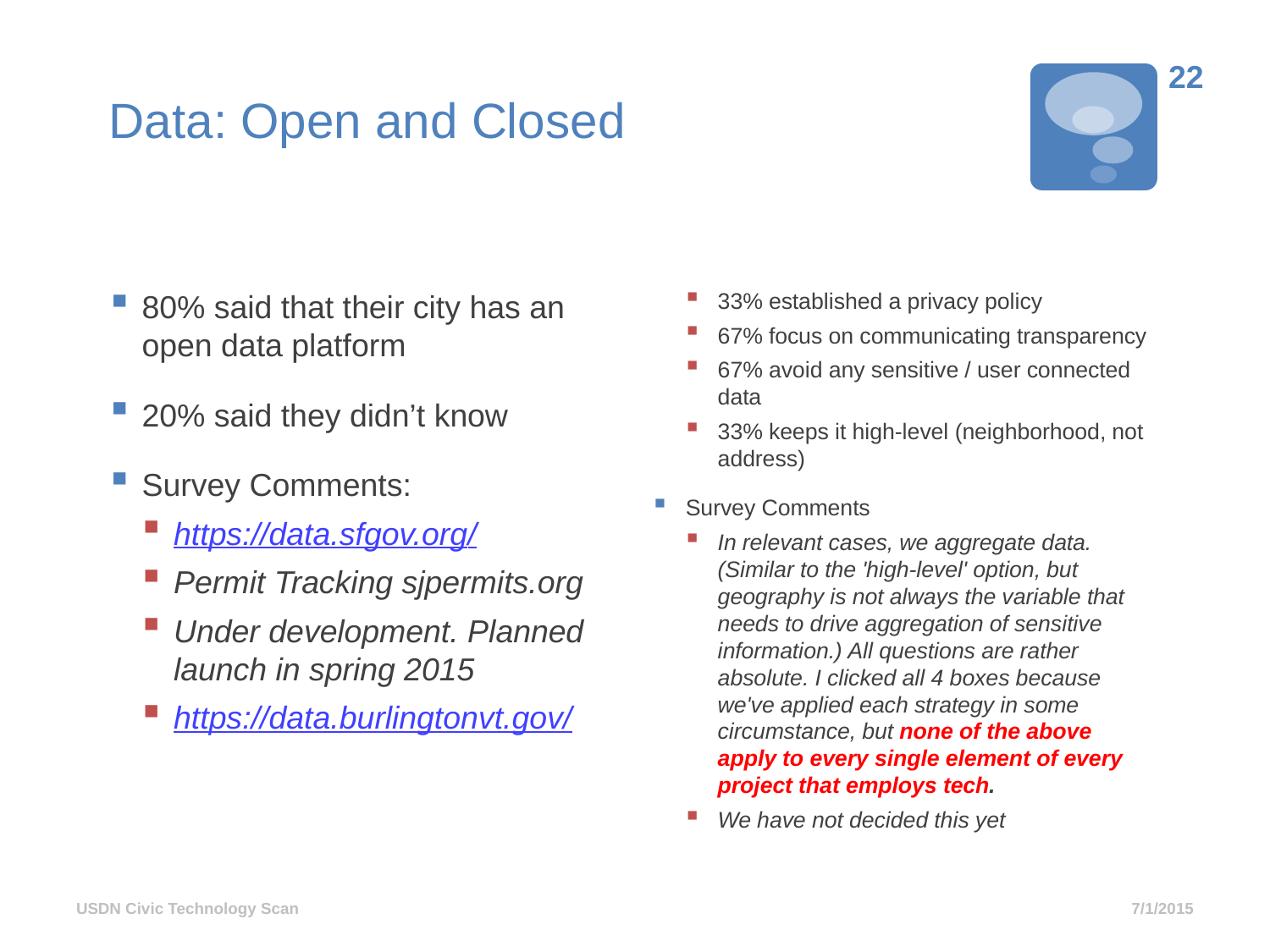

# Data: Open and Closed
22
Open Data
Addressing Privacy Concerns
33% established a privacy policy
67% focus on communicating transparency
67% avoid any sensitive / user connected data
33% keeps it high-level (neighborhood, not address)
Survey Comments
In relevant cases, we aggregate data. (Similar to the 'high-level' option, but geography is not always the variable that needs to drive aggregation of sensitive information.) All questions are rather absolute. I clicked all 4 boxes because we've applied each strategy in some circumstance, but none of the above apply to every single element of every project that employs tech.
We have not decided this yet
80% said that their city has an open data platform
20% said they didn’t know
Survey Comments:
https://data.sfgov.org/
Permit Tracking sjpermits.org
Under development. Planned launch in spring 2015
https://data.burlingtonvt.gov/

USDN Civic Technology Scan
7/1/2015